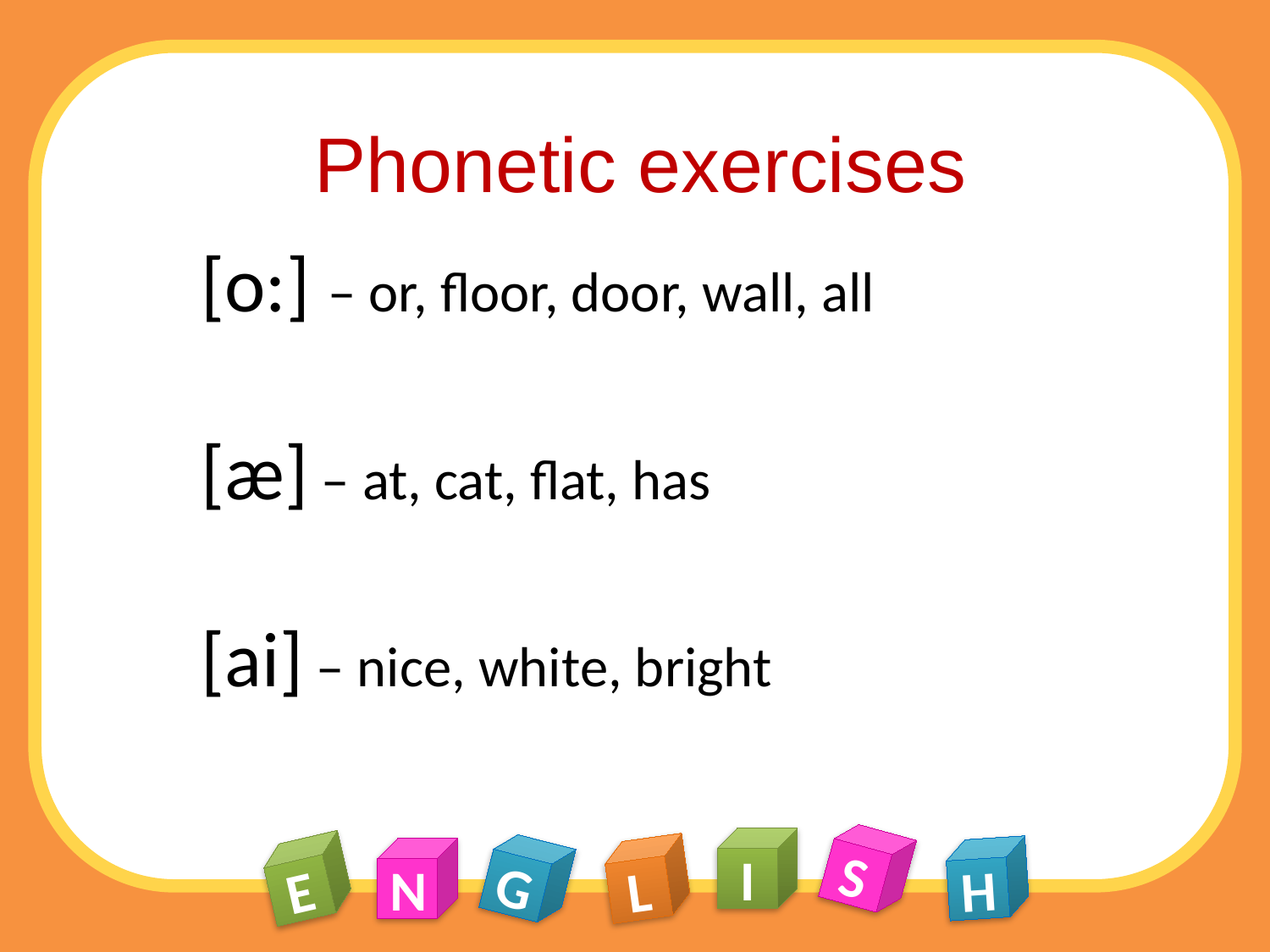

Phonetic exercises
[o:] – or, floor, door, wall, all

[æ] – at, cat, flat, has

[ai] – nice, white, bright

I
S
E
N
G
L
H